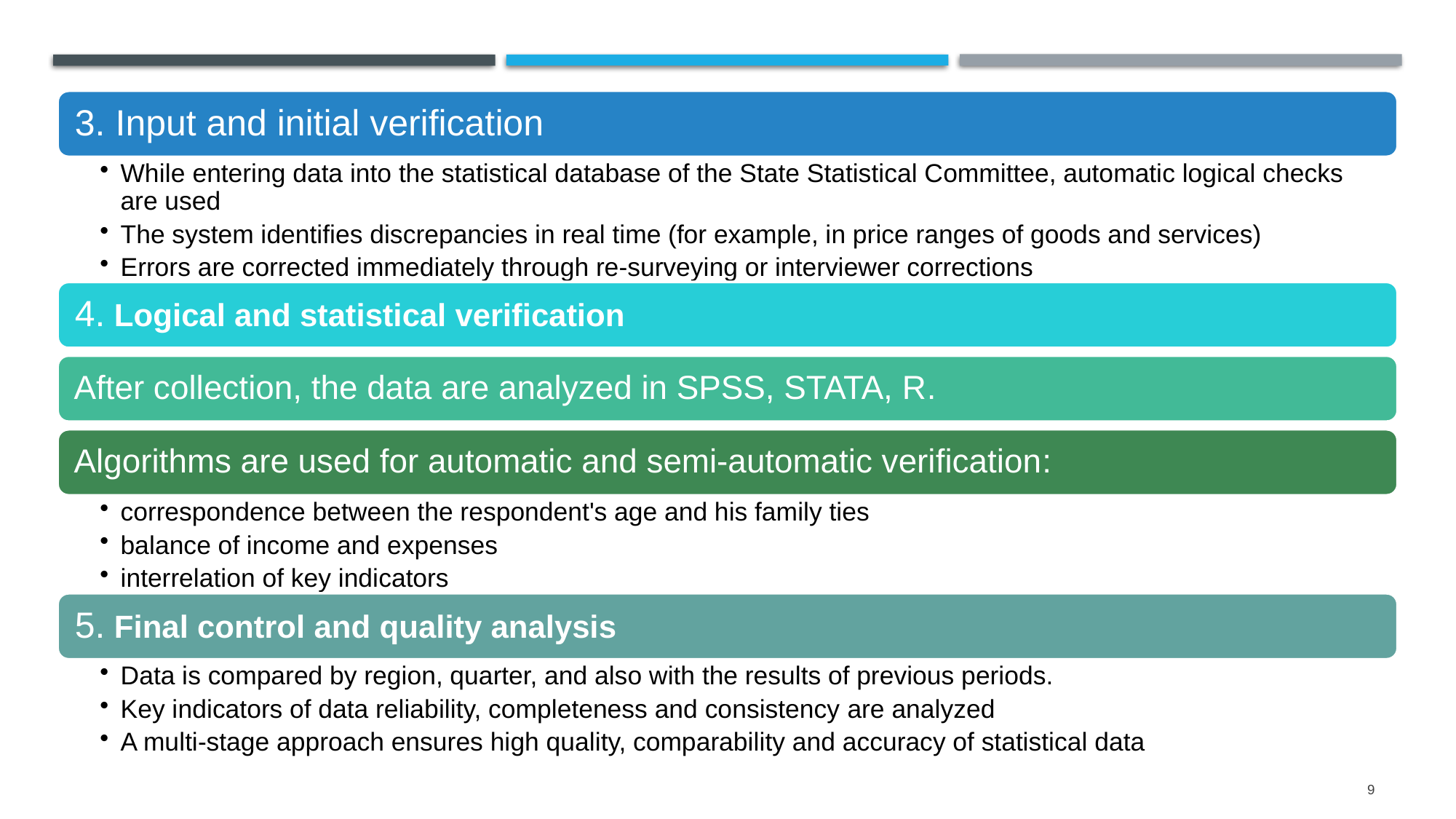

3. Input and initial verification
While entering data into the statistical database of the State Statistical Committee, automatic logical checks are used
The system identifies discrepancies in real time (for example, in price ranges of goods and services)
Errors are corrected immediately through re-surveying or interviewer corrections
4. Logical and statistical verification
After collection, the data are analyzed in SPSS, STATA, R.
Algorithms are used for automatic and semi-automatic verification:
correspondence between the respondent's age and his family ties
balance of income and expenses
interrelation of key indicators
5. Final control and quality analysis
Data is compared by region, quarter, and also with the results of previous periods.
Key indicators of data reliability, completeness and consistency are analyzed
A multi-stage approach ensures high quality, comparability and accuracy of statistical data
9